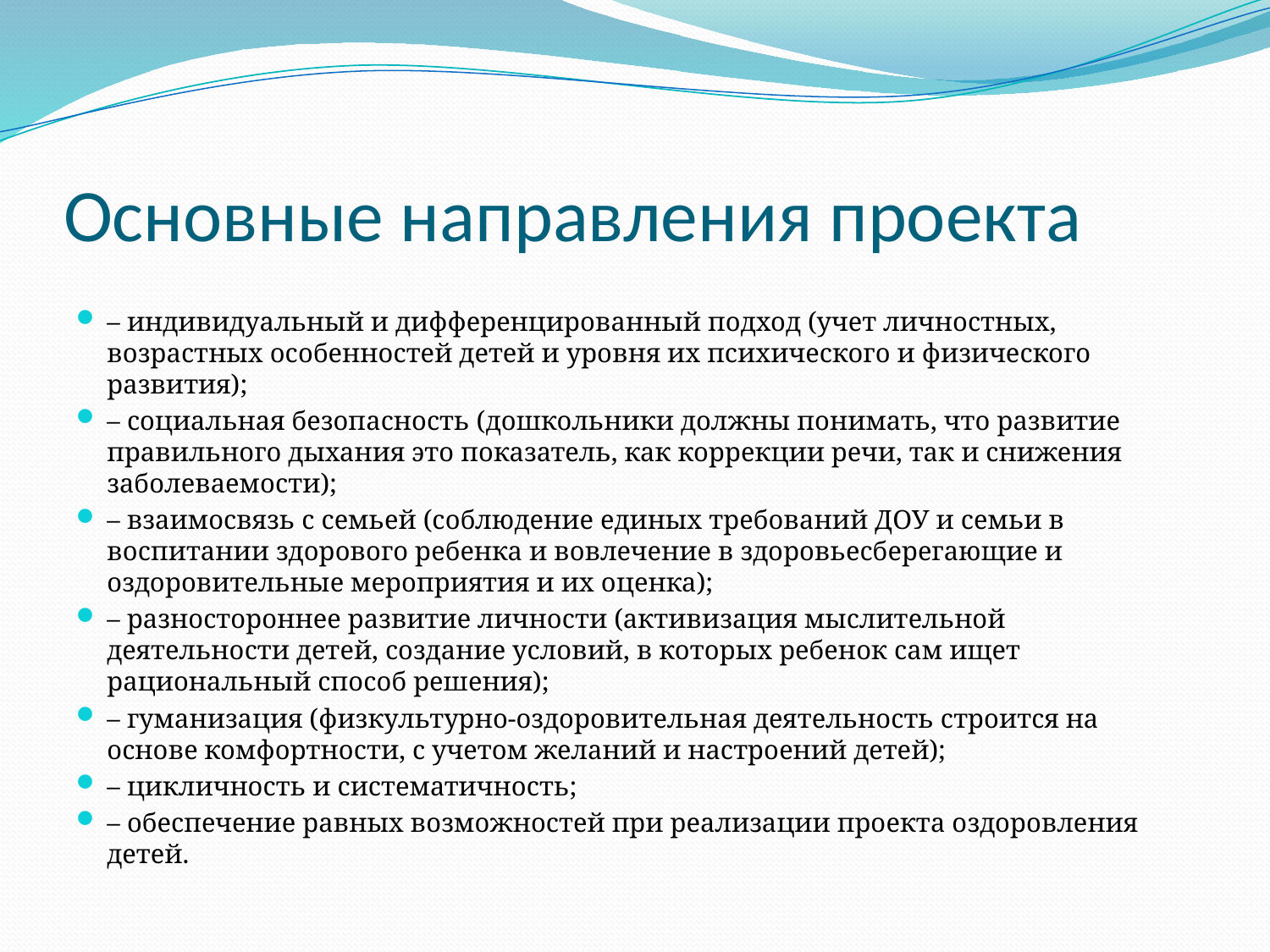

# Основные направления проекта

– индивидуальный и дифференцированный подход (учет личностных, возрастных особенностей детей и уровня их психического и физического развития);
– социальная безопасность (дошкольники должны понимать, что развитие правильного дыхания это показатель, как коррекции речи, так и снижения заболеваемости);
– взаимосвязь с семьей (соблюдение единых требований ДОУ и семьи в воспитании здорового ребенка и вовлечение в здоровьесберегающие и оздоровительные мероприятия и их оценка);
– разностороннее развитие личности (активизация мыслительной деятельности детей, создание условий, в которых ребенок сам ищет рациональный способ решения);
– гуманизация (физкультурно-оздоровительная деятельность строится на основе комфортности, с учетом желаний и настроений детей);
– цикличность и систематичность;
– обеспечение равных возможностей при реализации проекта оздоровления детей.